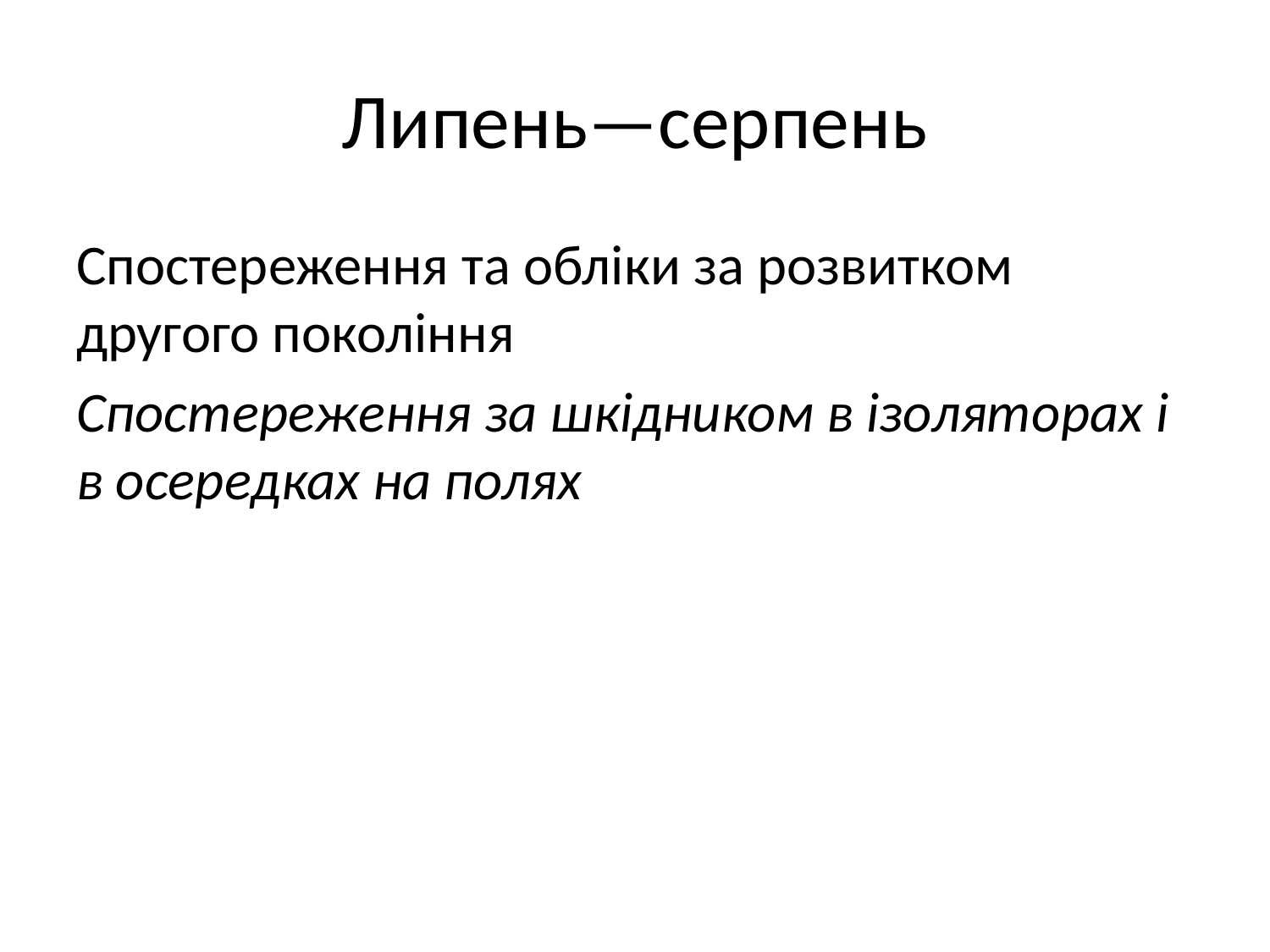

# Липень—серпень
Спостереження та обліки за розвитком другого покоління
Спостереження за шкідником в ізоляторах і в осередках на полях